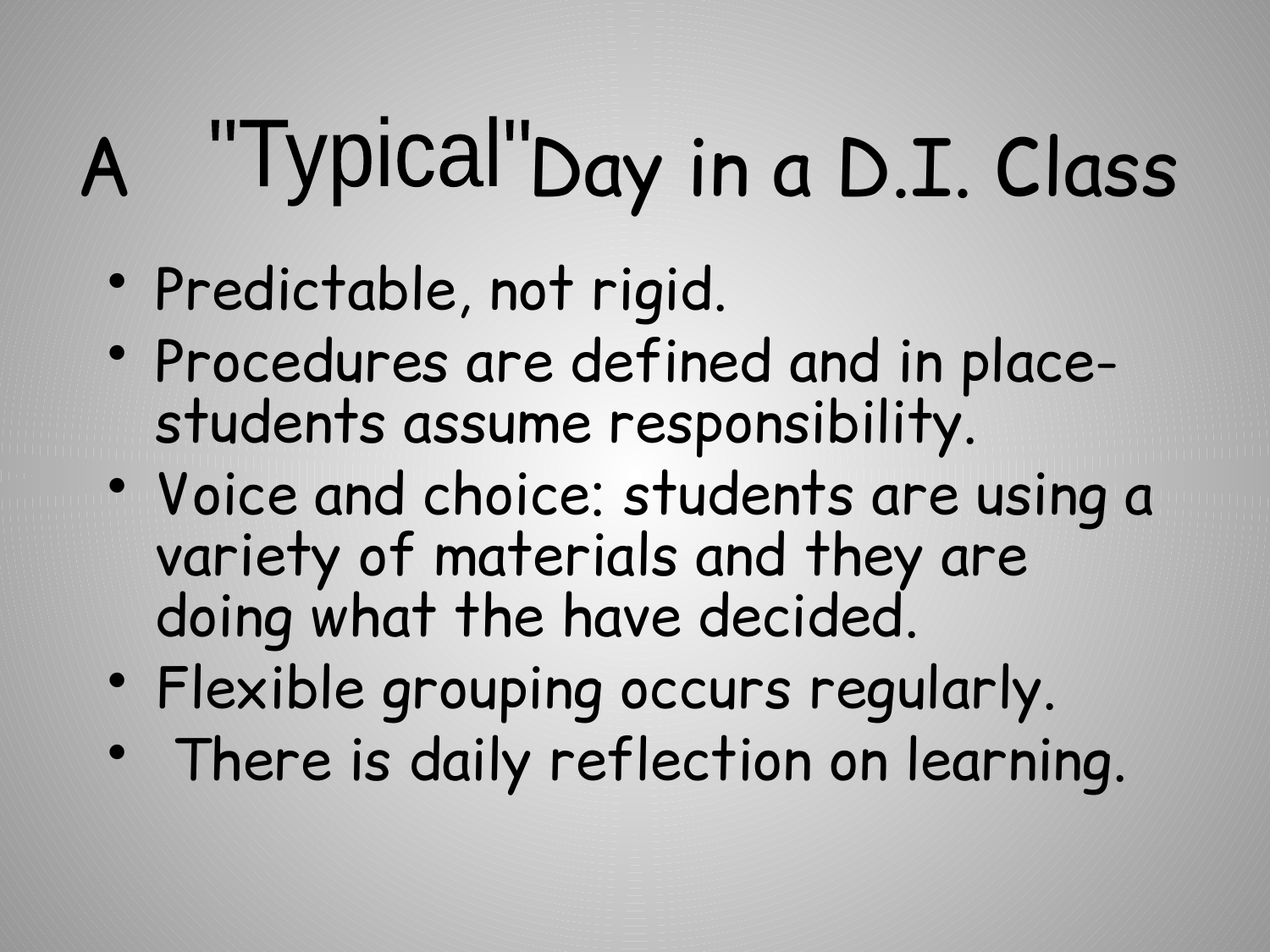

# A                 Day in a D.I. Class
"Typical"
Predictable, not rigid.
Procedures are defined and in place- students assume responsibility.
Voice and choice: students are using a variety of materials and they are doing what the have decided.
Flexible grouping occurs regularly.
 There is daily reflection on learning.